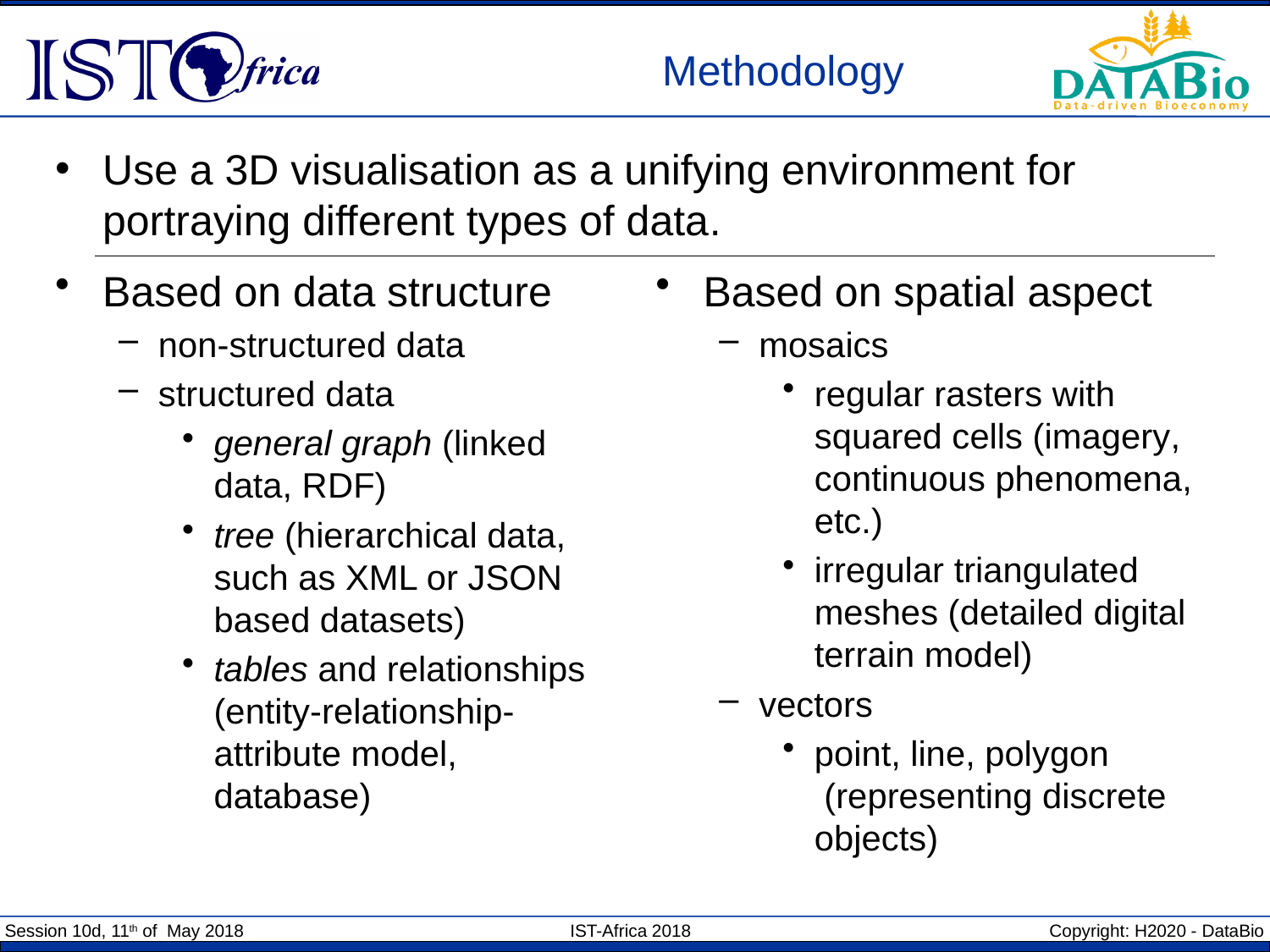

Methodology
Use a 3D visualisation as a unifying environment for portraying different types of data.
Based on data structure
non-structured data
structured data
general graph (linked data, RDF)
tree (hierarchical data, such as XML or JSON based datasets)
tables and relationships (entity-relationship-attribute model, database)

Based on spatial aspect
mosaics
regular rasters with squared cells (imagery, continuous phenomena, etc.)
irregular triangulated meshes (detailed digital terrain model)
vectors
point, line, polygon  (representing discrete objects)